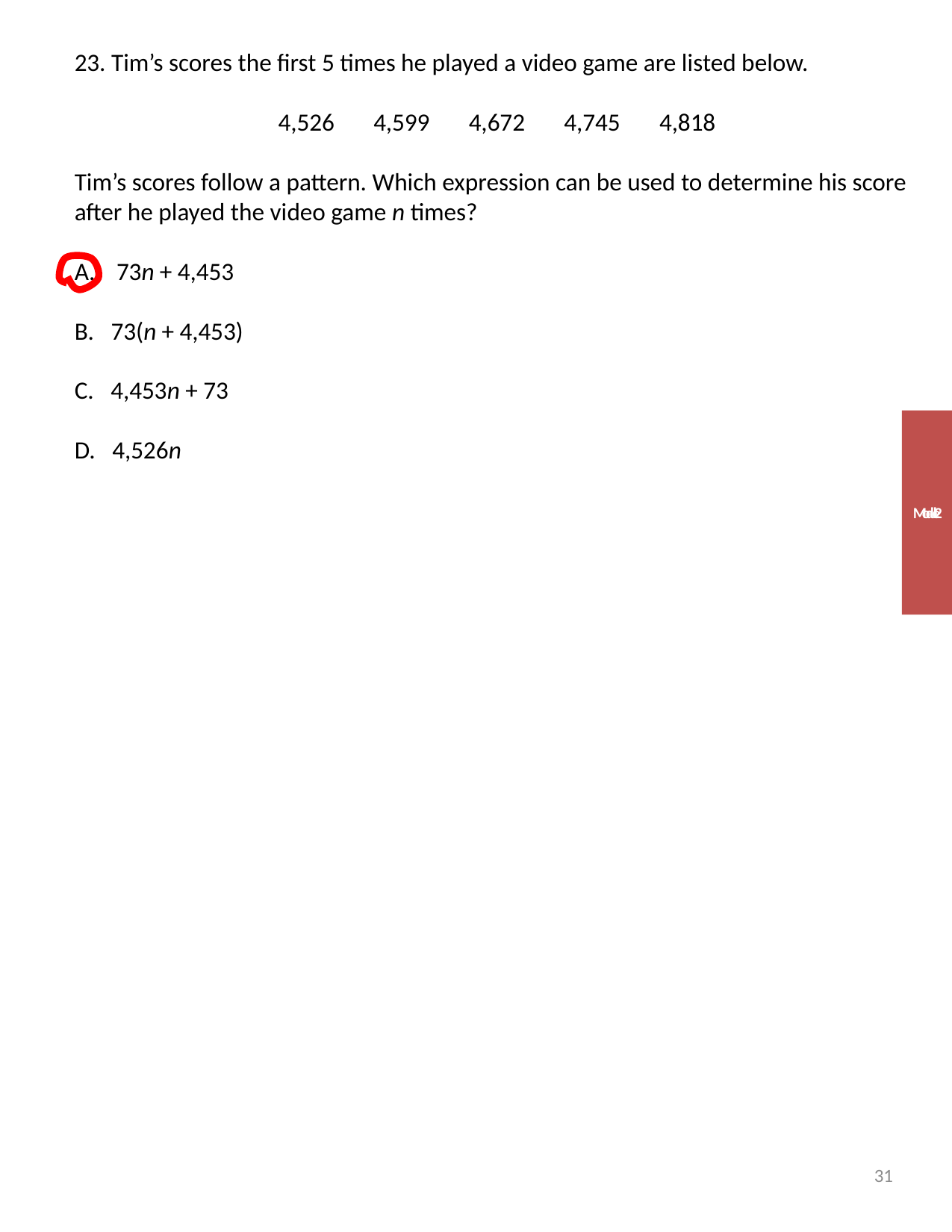

23. Tim’s scores the first 5 times he played a video game are listed below.

4,526       4,599       4,672       4,745       4,818

Tim’s scores follow a pattern. Which expression can be used to determine his score after he played the video game n times?

73n + 4,453

B.   73(n + 4,453)

C.   4,453n + 73

D.   4,526n

Module 2
31